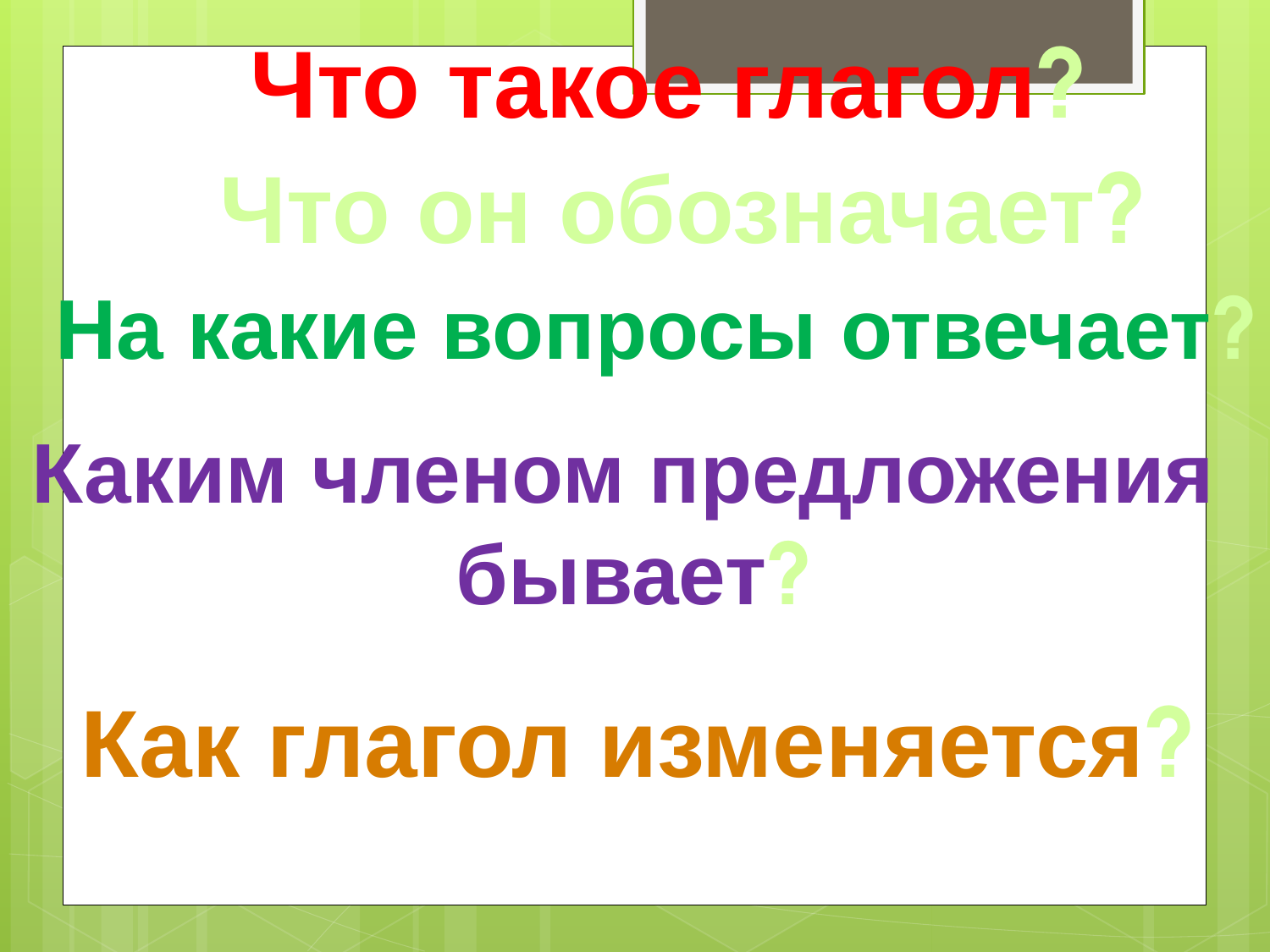

Что такое глагол?
Что он обозначает?
#
На какие вопросы отвечает?

Каким членом предложения
бывает?
Как глагол изменяется?